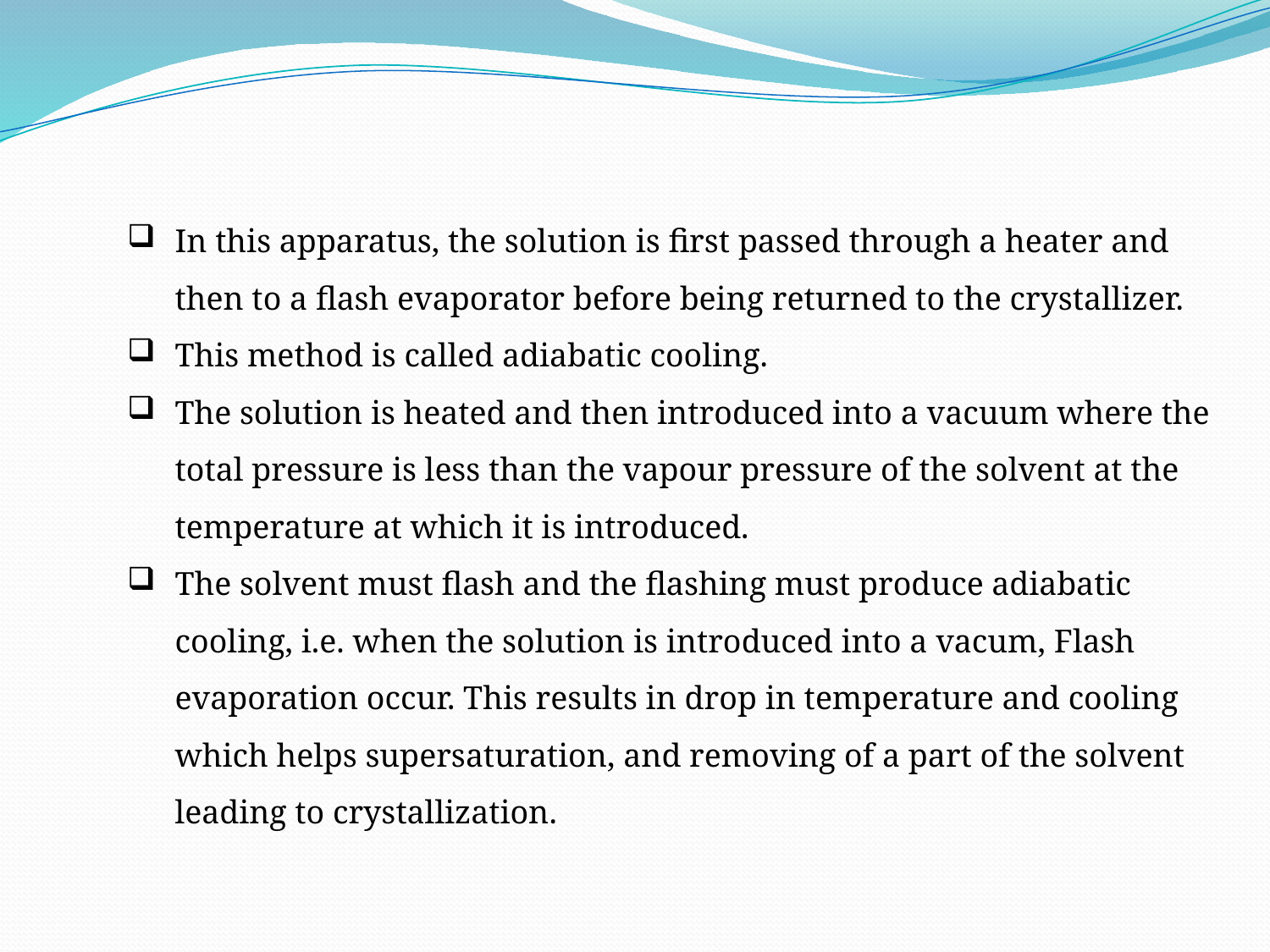

In this apparatus, the solution is first passed through a heater and then to a flash evaporator before being returned to the crystallizer.
This method is called adiabatic cooling.
The solution is heated and then introduced into a vacuum where the total pressure is less than the vapour pressure of the solvent at the temperature at which it is introduced.
The solvent must flash and the flashing must produce adiabatic cooling, i.e. when the solution is introduced into a vacum, Flash evaporation occur. This results in drop in temperature and cooling which helps supersaturation, and removing of a part of the solvent leading to crystallization.